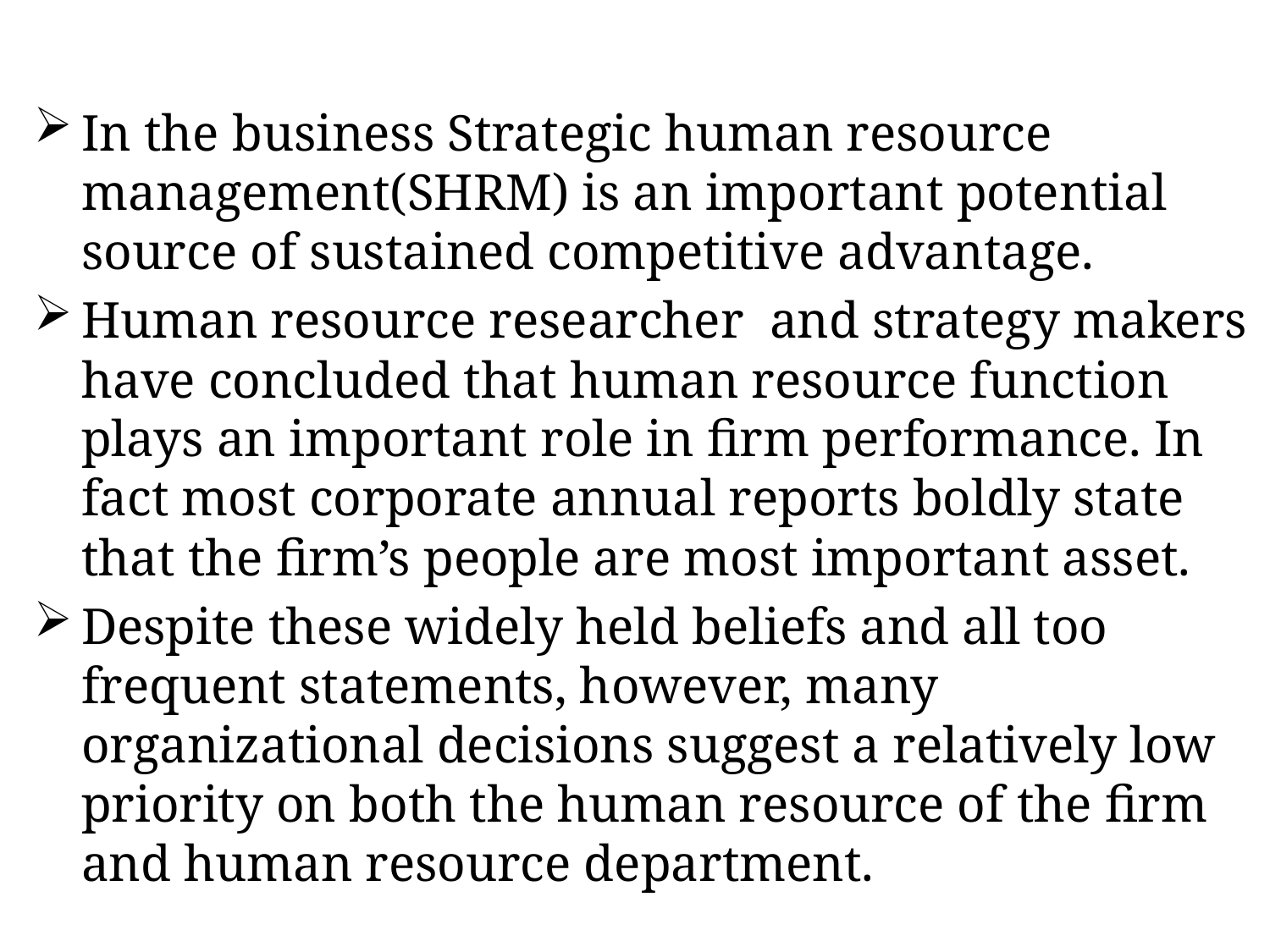

#
In the business Strategic human resource management(SHRM) is an important potential source of sustained competitive advantage.
Human resource researcher  and strategy makers have concluded that human resource function plays an important role in firm performance. In fact most corporate annual reports boldly state that the firm’s people are most important asset.
Despite these widely held beliefs and all too frequent statements, however, many organizational decisions suggest a relatively low priority on both the human resource of the firm and human resource department.